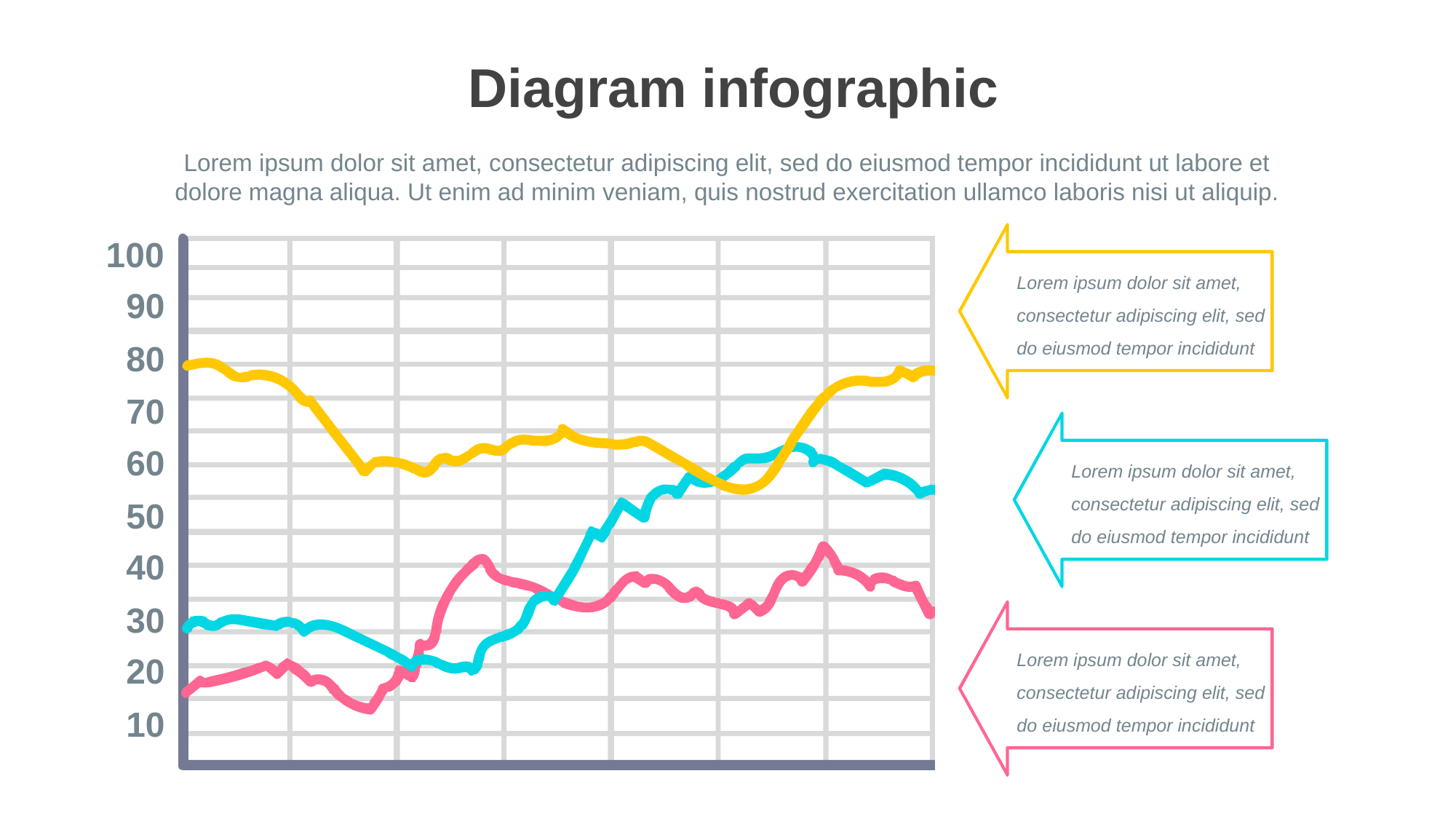

Diagram infographic
Lorem ipsum dolor sit amet, consectetur adipiscing elit, sed do eiusmod tempor incididunt ut labore et dolore magna aliqua. Ut enim ad minim veniam, quis nostrud exercitation ullamco laboris nisi ut aliquip.

Lorem ipsum dolor sit amet, consectetur adipiscing elit, sed do eiusmod tempor incididunt
100

90

80

70

60

50

40

30

20

10

Lorem ipsum dolor sit amet, consectetur adipiscing elit, sed do eiusmod tempor incididunt

Lorem ipsum dolor sit amet, consectetur adipiscing elit, sed do eiusmod tempor incididunt